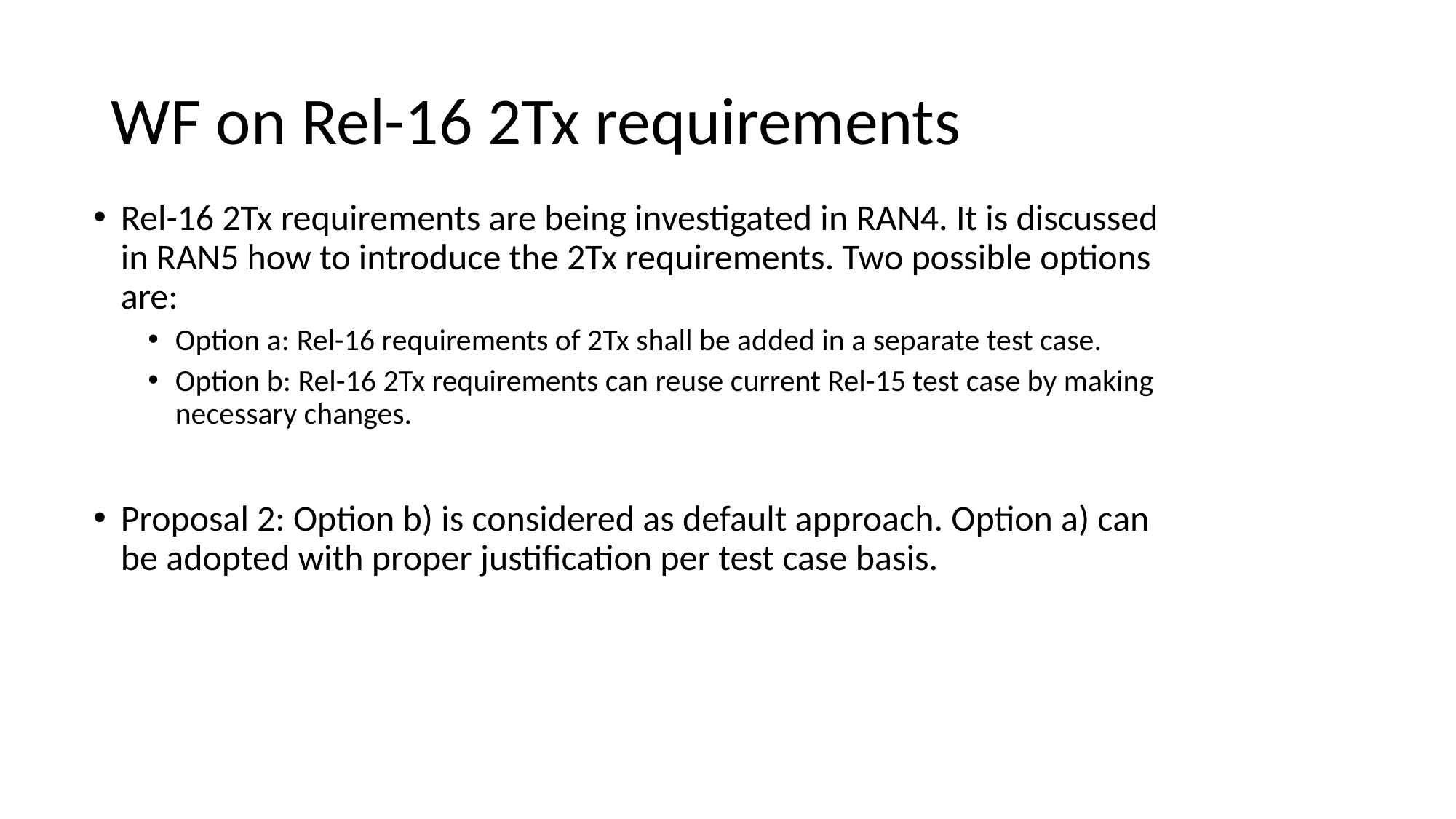

# WF on Rel-16 2Tx requirements
Rel-16 2Tx requirements are being investigated in RAN4. It is discussed in RAN5 how to introduce the 2Tx requirements. Two possible options are:
Option a: Rel-16 requirements of 2Tx shall be added in a separate test case.
Option b: Rel-16 2Tx requirements can reuse current Rel-15 test case by making necessary changes.

Proposal 2: Option b) is considered as default approach. Option a) can be adopted with proper justification per test case basis.